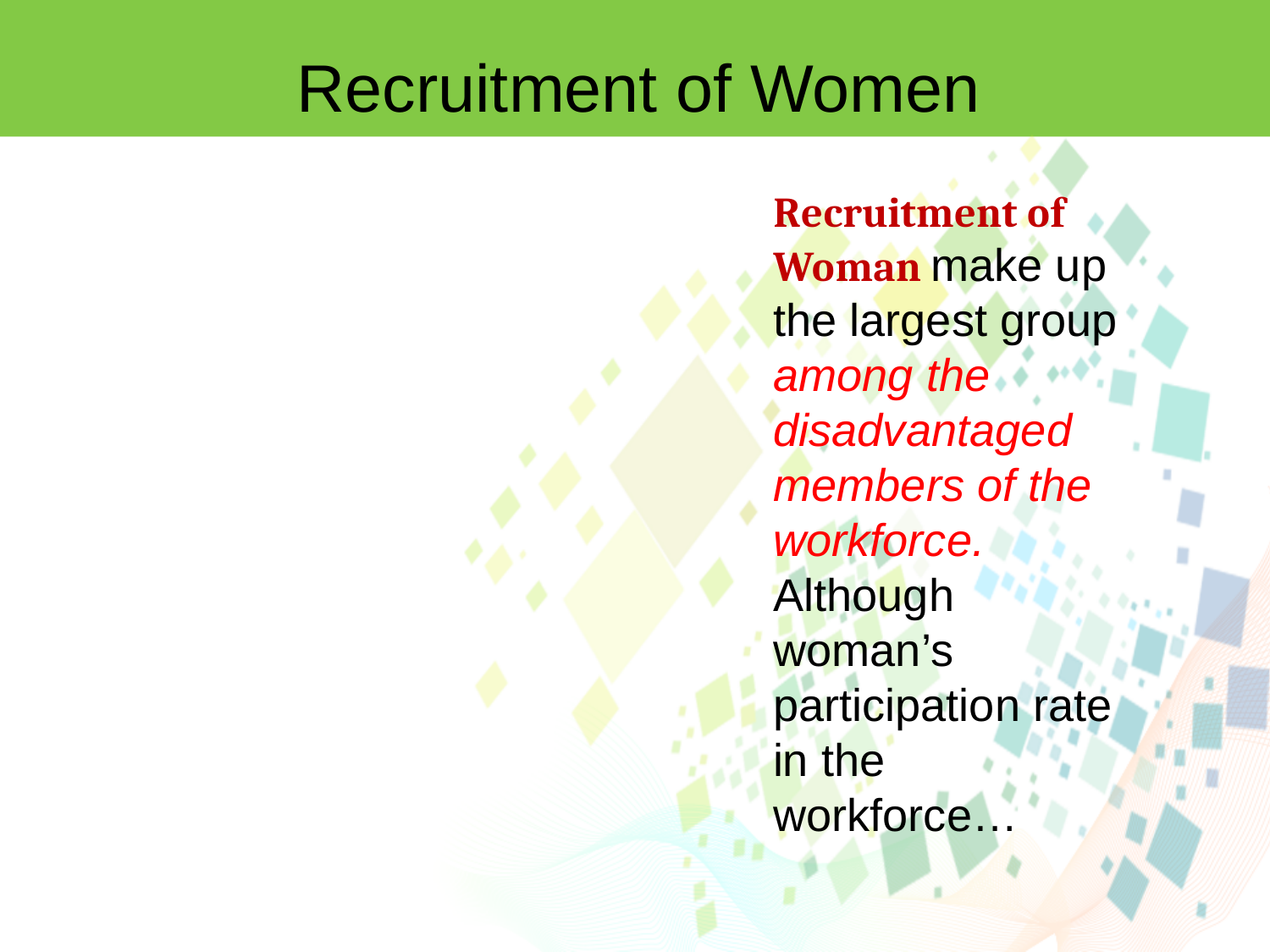

Recruitment of Women
Recruitment of
Woman make up the largest group among the disadvantaged members of the workforce. Although woman’s participation rate in the workforce…